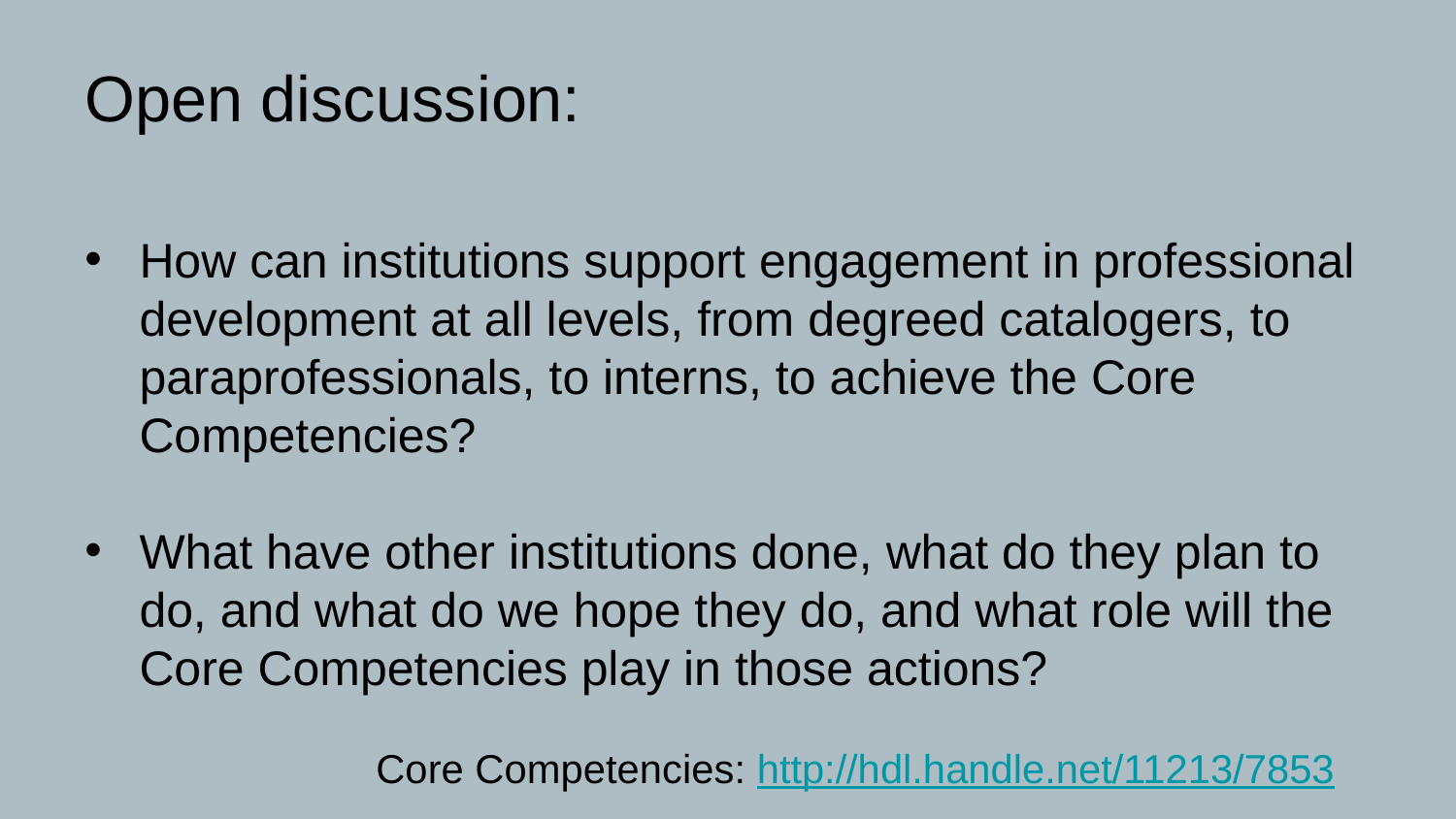

# Open discussion:
How can institutions support engagement in professional development at all levels, from degreed catalogers, to paraprofessionals, to interns, to achieve the Core Competencies?

What have other institutions done, what do they plan to do, and what do we hope they do, and what role will the Core Competencies play in those actions?

		Core Competencies: http://hdl.handle.net/11213/7853